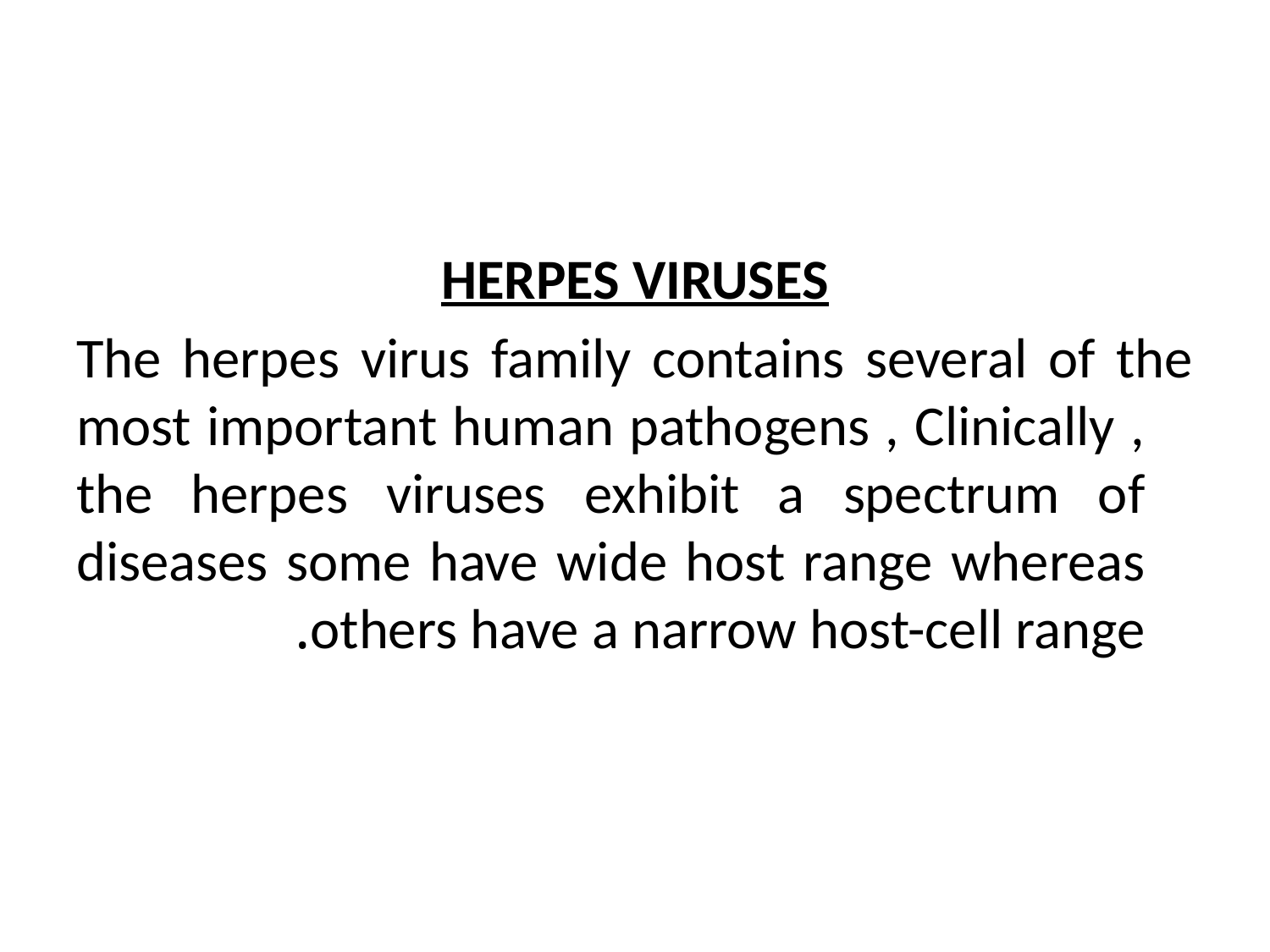

HERPES VIRUSES
The herpes virus family contains several of the most important human pathogens , Clinically , the herpes viruses exhibit a spectrum of diseases some have wide host range whereas others have a narrow host-cell range.